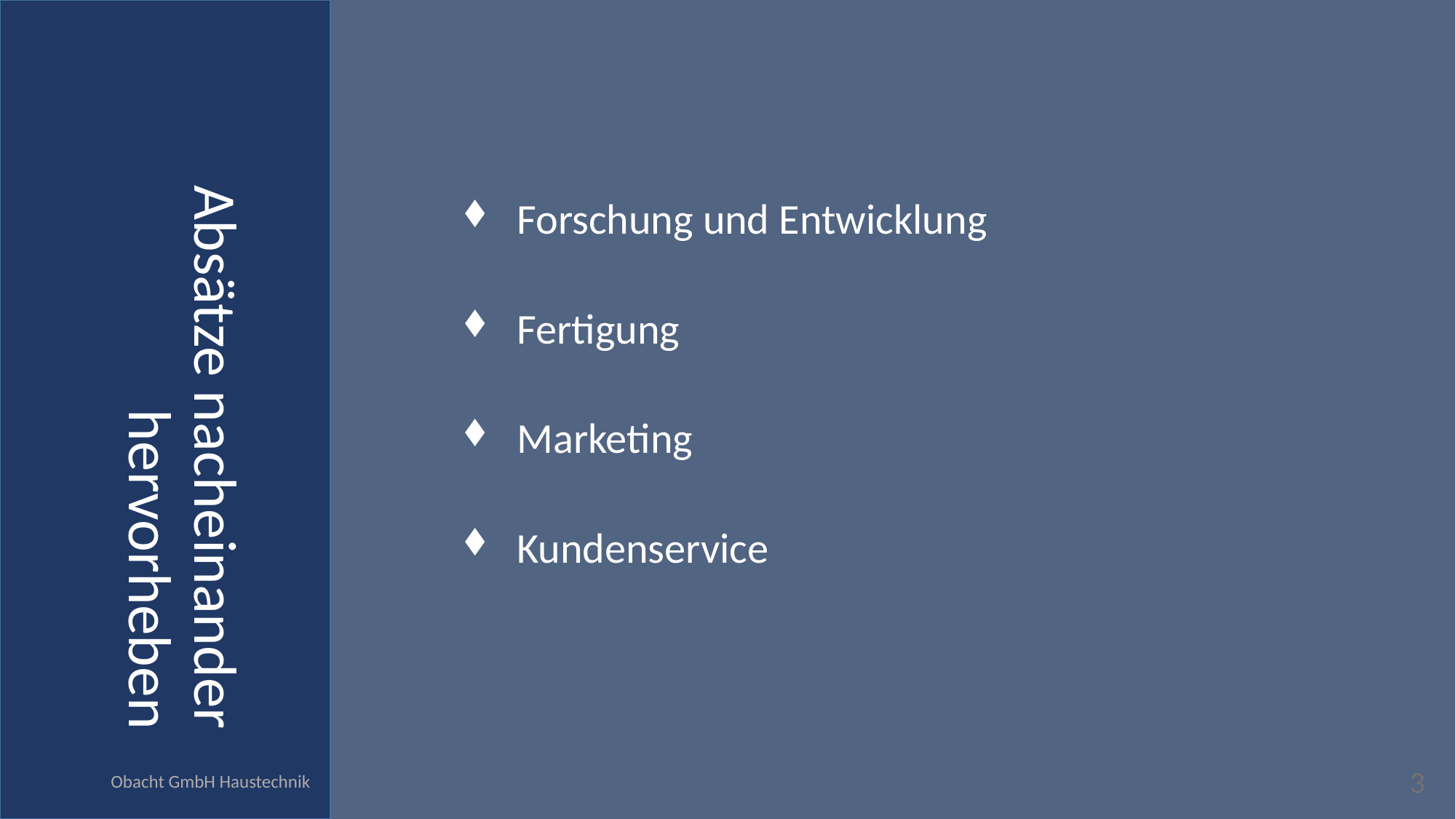

# Absätze nacheinander hervorheben
Forschung und Entwicklung
Fertigung
Marketing
Kundenservice

Obacht GmbH Haustechnik
3